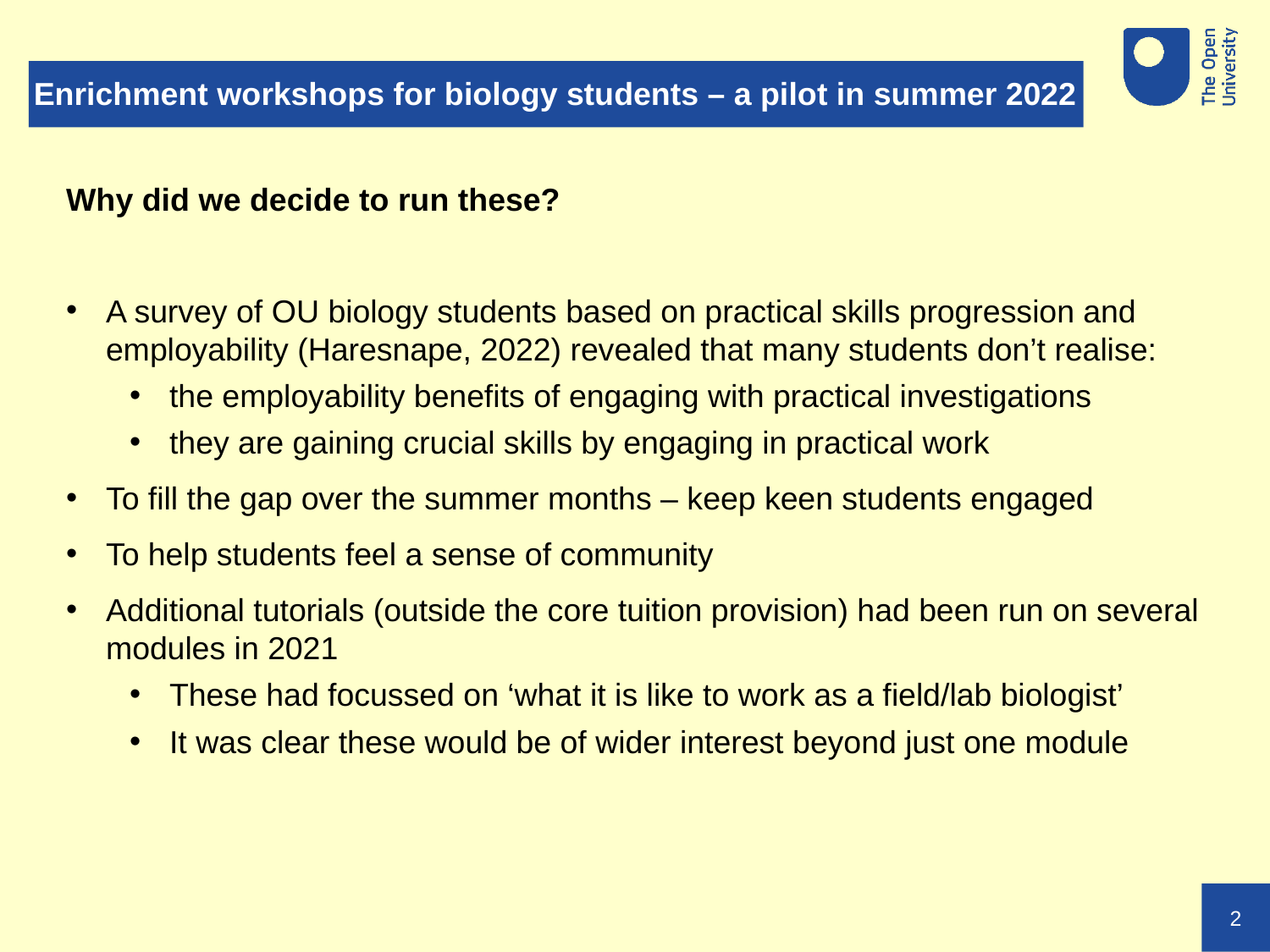

# Enrichment workshops for biology students – a pilot in summer 2022
Why did we decide to run these?

A survey of OU biology students based on practical skills progression and employability (Haresnape, 2022) revealed that many students don’t realise:
the employability benefits of engaging with practical investigations
they are gaining crucial skills by engaging in practical work
To fill the gap over the summer months – keep keen students engaged
To help students feel a sense of community
Additional tutorials (outside the core tuition provision) had been run on several modules in 2021
These had focussed on ‘what it is like to work as a field/lab biologist’
It was clear these would be of wider interest beyond just one module